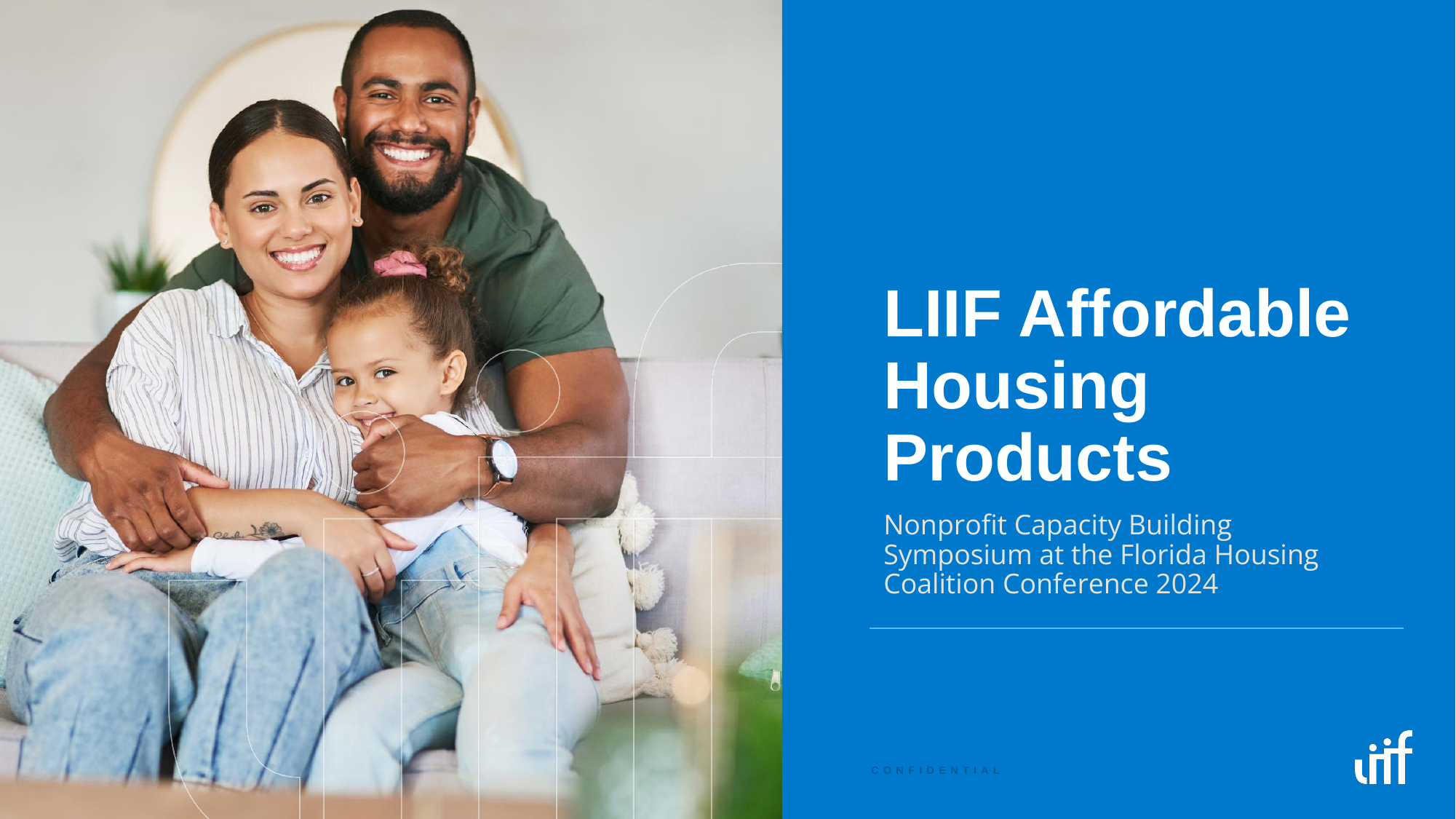

# LIIF Affordable Housing Products
Nonprofit Capacity Building Symposium at the Florida Housing Coalition Conference 2024
1